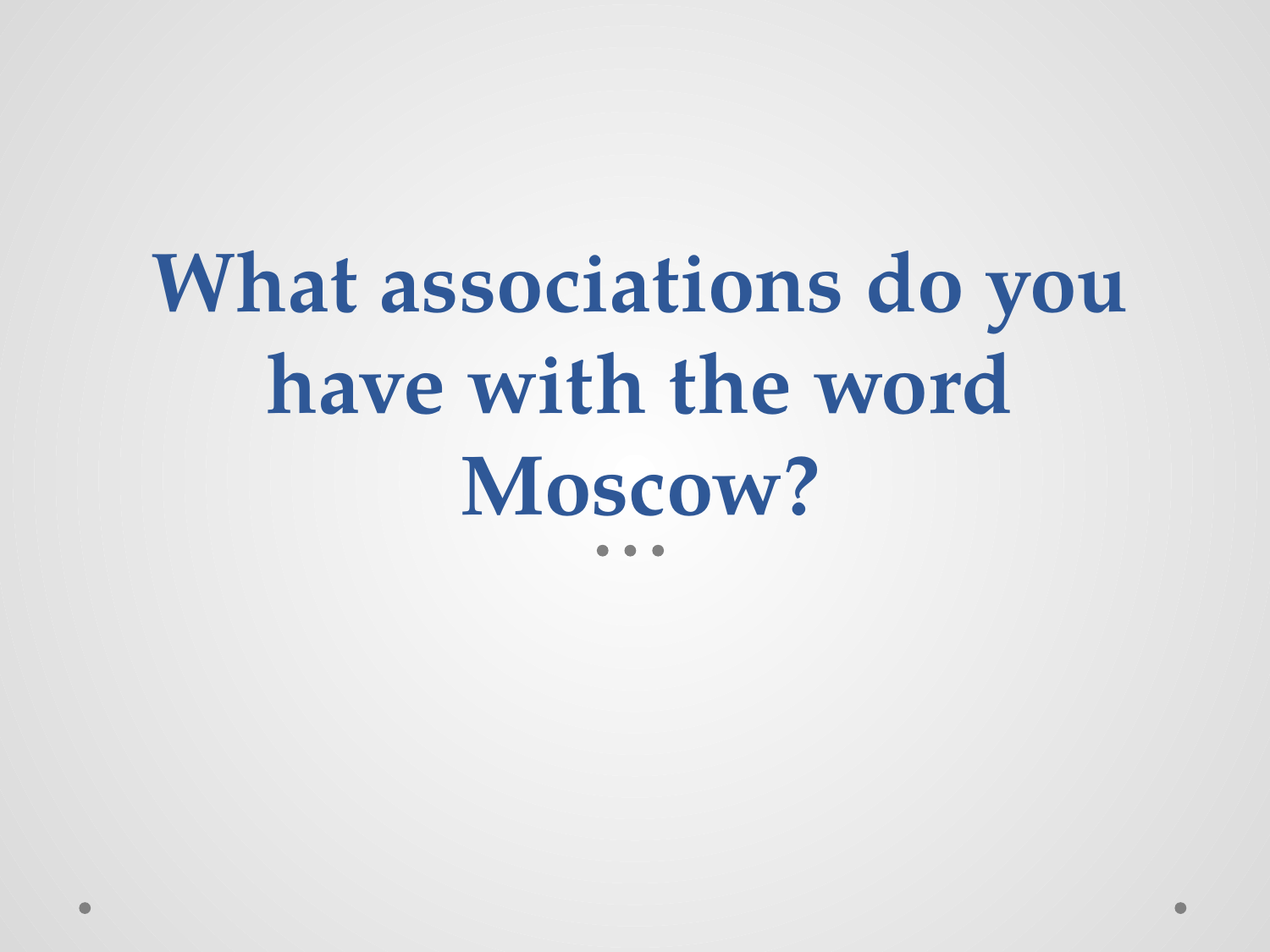

# What associations do you have with the word Moscow?